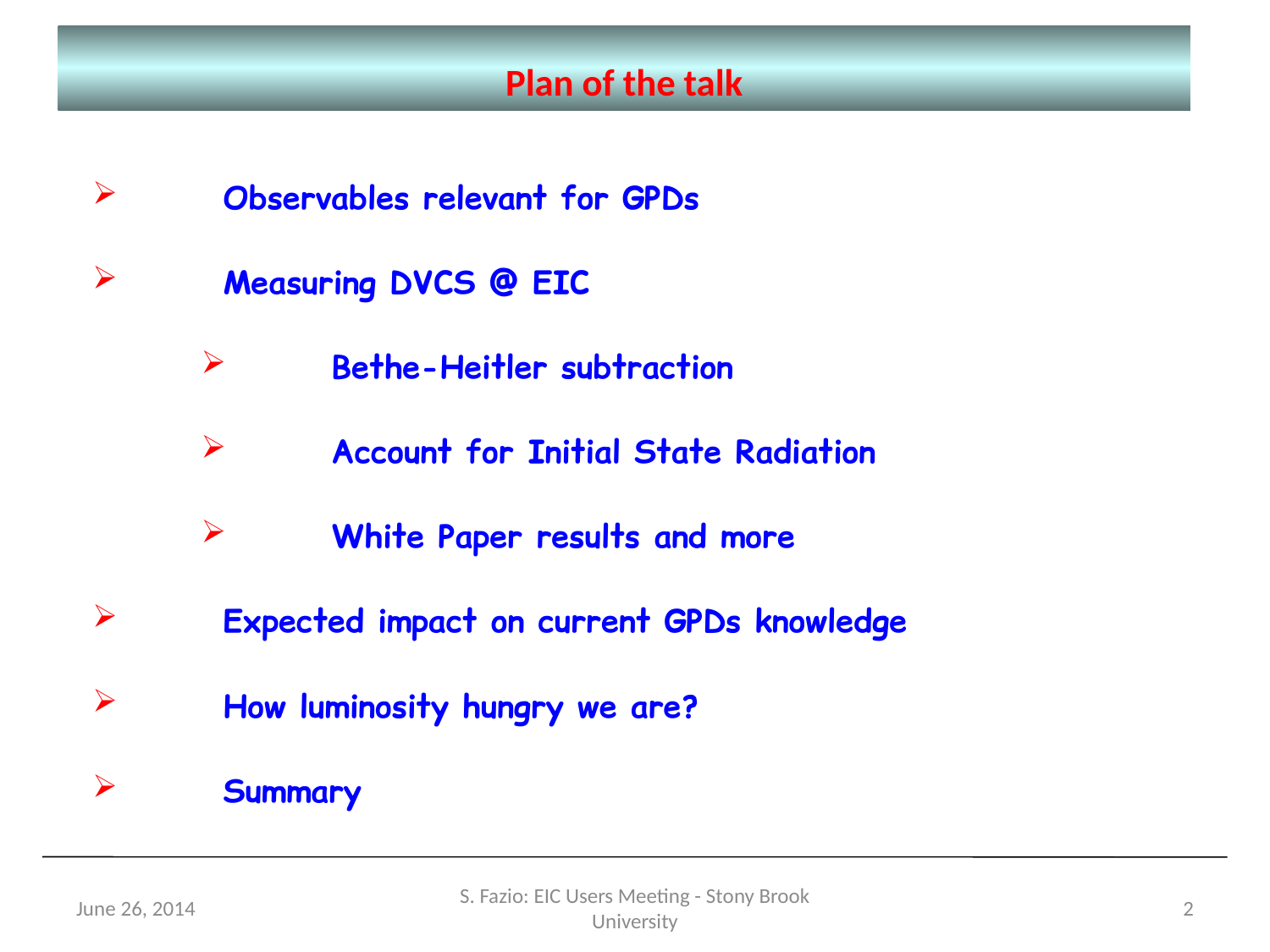

Plan of the talk
Observables relevant for GPDs
Measuring DVCS @ EIC
Bethe-Heitler subtraction
Account for Initial State Radiation
White Paper results and more
Expected impact on current GPDs knowledge
How luminosity hungry we are?
Summary

June 26, 2014
S. Fazio: EIC Users Meeting - Stony Brook University
2